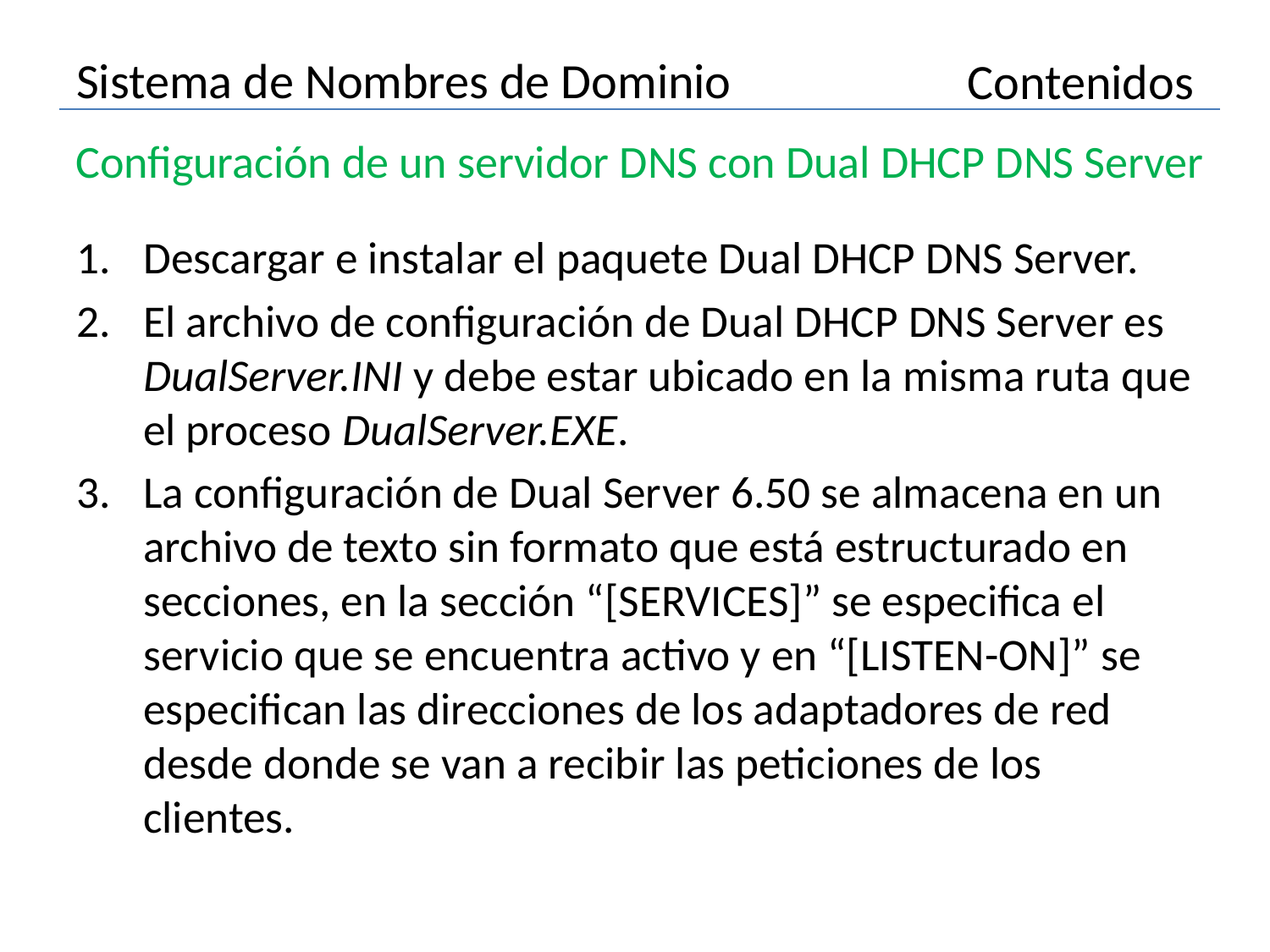

# Sistema de Nombres de Dominio
Contenidos
Configuración de un servidor DNS con Dual DHCP DNS Server
Descargar e instalar el paquete Dual DHCP DNS Server.
El archivo de configuración de Dual DHCP DNS Server es DualServer.INI y debe estar ubicado en la misma ruta que el proceso DualServer.EXE.
La configuración de Dual Server 6.50 se almacena en un archivo de texto sin formato que está estructurado en secciones, en la sección “[SERVICES]” se especifica el servicio que se encuentra activo y en “[LISTEN-ON]” se especifican las direcciones de los adaptadores de red desde donde se van a recibir las peticiones de los clientes.